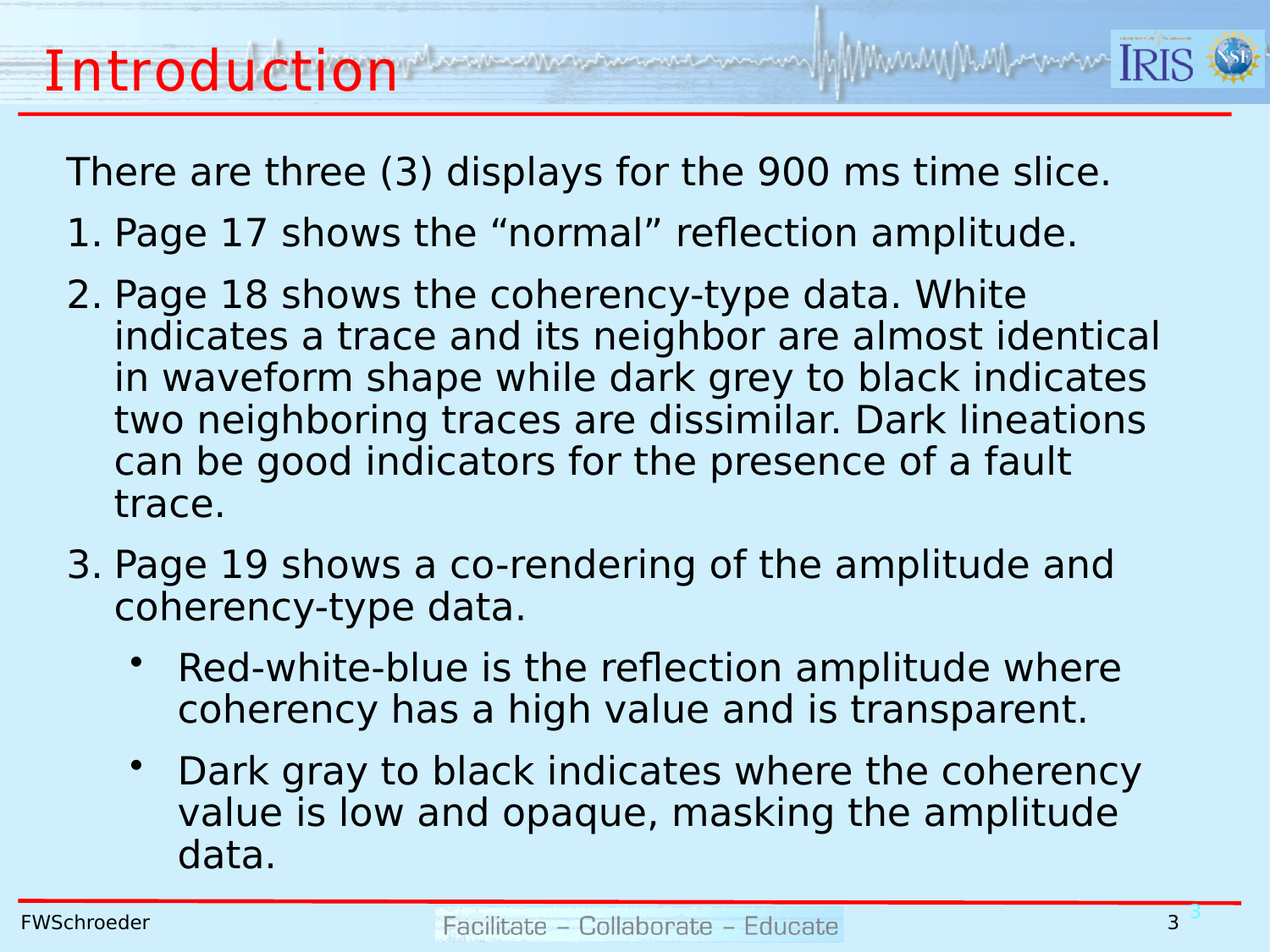

# Introduction
There are three (3) displays for the 900 ms time slice.
Page 17 shows the “normal” reflection amplitude.
Page 18 shows the coherency-type data. White indicates a trace and its neighbor are almost identical in waveform shape while dark grey to black indicates two neighboring traces are dissimilar. Dark lineations can be good indicators for the presence of a fault trace.
Page 19 shows a co-rendering of the amplitude and coherency-type data.
Red-white-blue is the reflection amplitude where coherency has a high value and is transparent.
Dark gray to black indicates where the coherency value is low and opaque, masking the amplitude data.
3